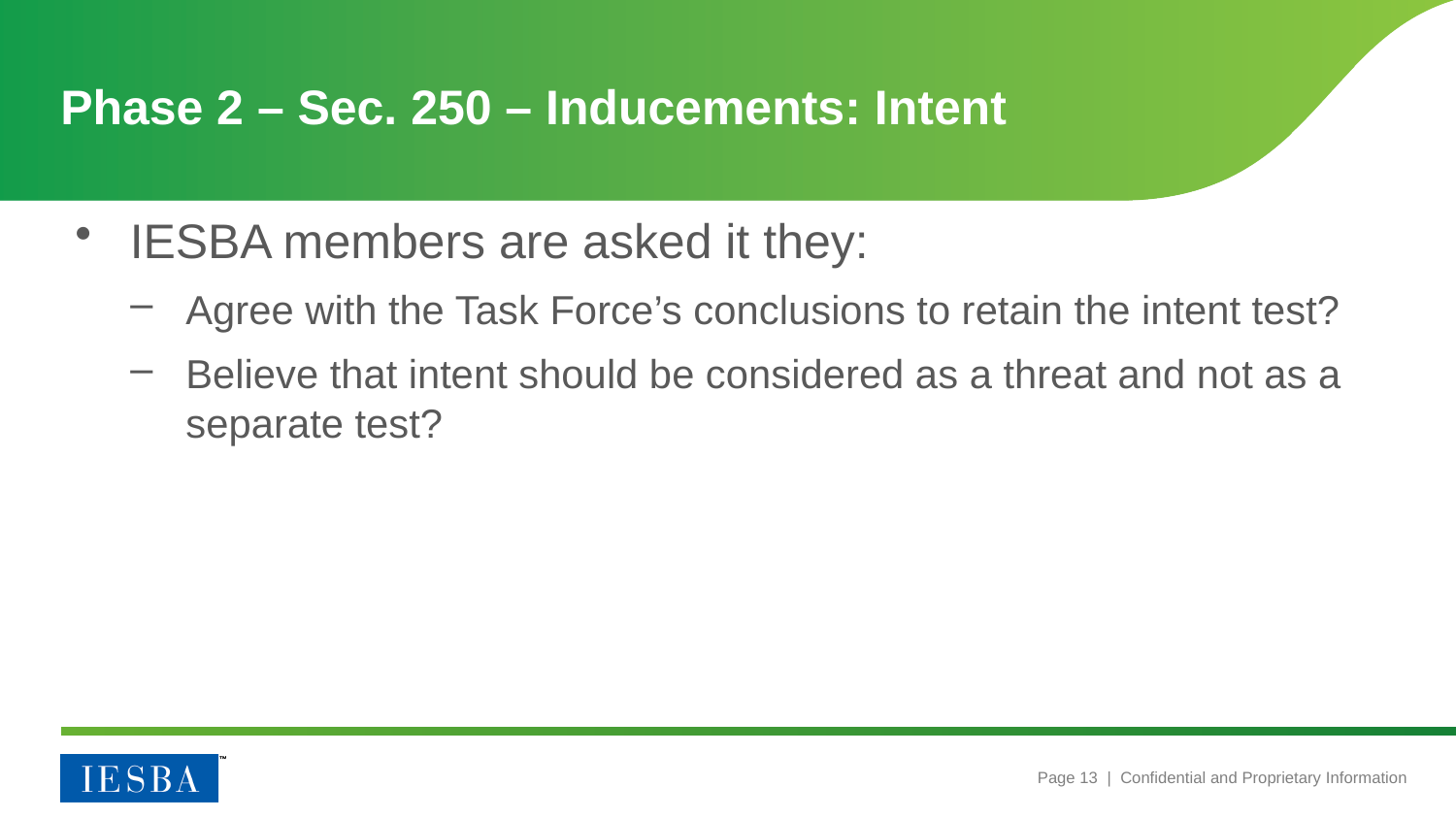

# Phase 2 – Sec. 250 – Inducements: Intent
IESBA members are asked it they:
Agree with the Task Force’s conclusions to retain the intent test?
Believe that intent should be considered as a threat and not as a separate test?